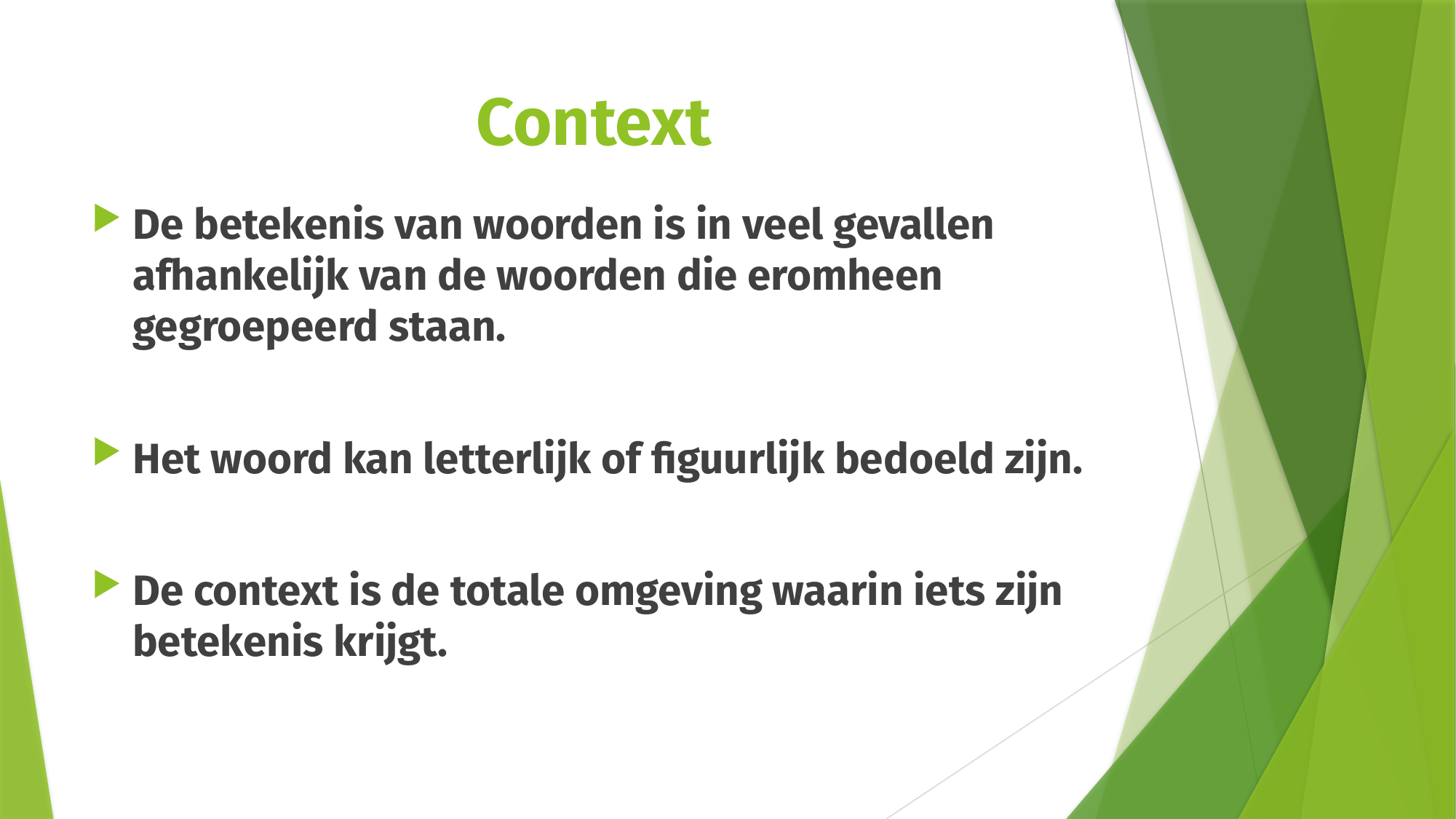

# Context
De betekenis van woorden is in veel gevallen afhankelijk van de woorden die eromheen gegroepeerd staan.

Het woord kan letterlijk of figuurlijk bedoeld zijn.

De context is de totale omgeving waarin iets zijn betekenis krijgt.